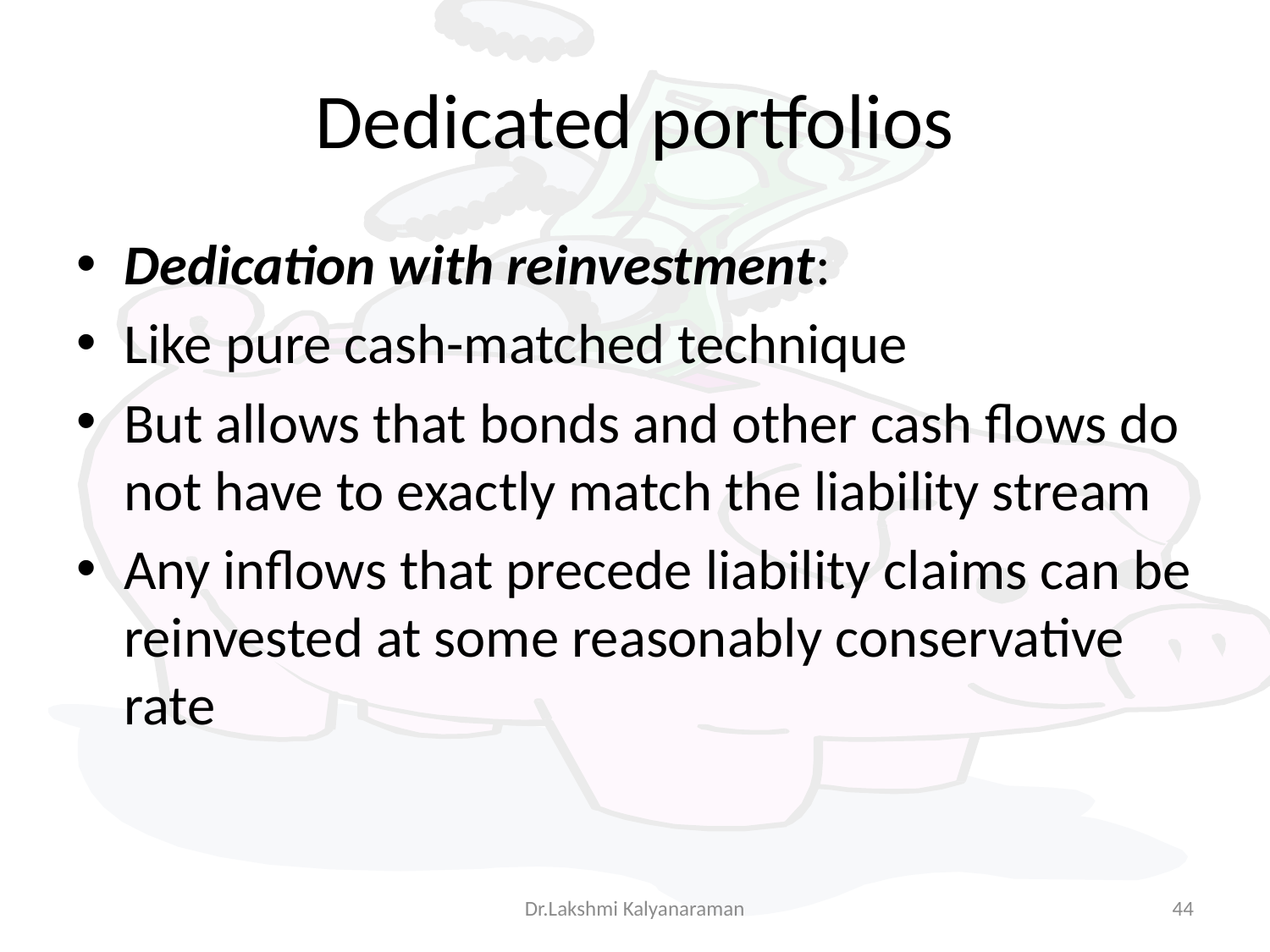

# Dedicated portfolios
Dedication with reinvestment:
Like pure cash-matched technique
But allows that bonds and other cash flows do not have to exactly match the liability stream
Any inflows that precede liability claims can be reinvested at some reasonably conservative rate

Dr.Lakshmi Kalyanaraman
44